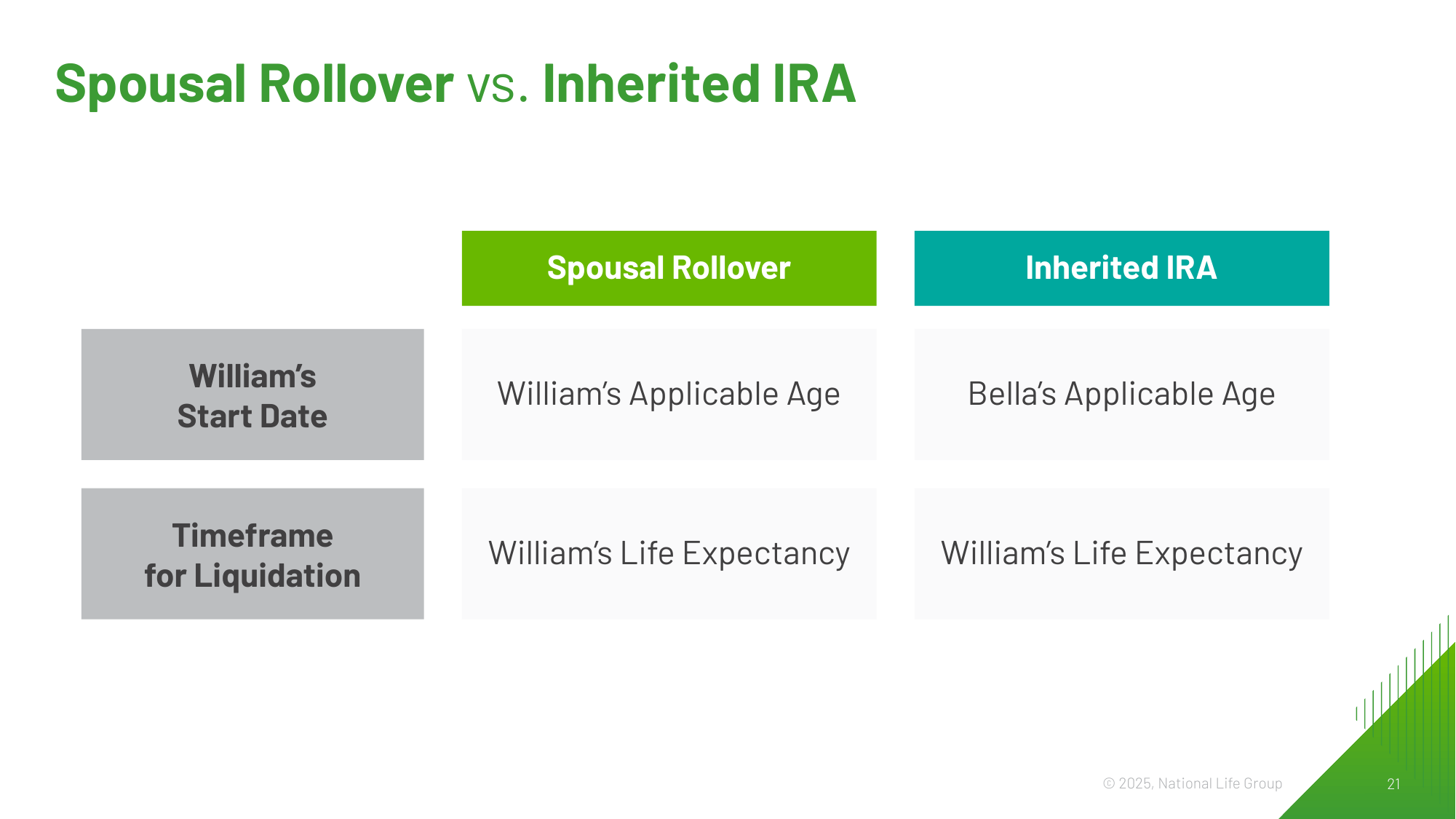

# Spousal Rollover vs. Inherited IRA
Spousal Rollover
Inherited IRA
William’s
Start Date
William’s Applicable Age
Bella’s Applicable Age
Timeframe
for Liquidation
William’s Life Expectancy
William’s Life Expectancy
 21